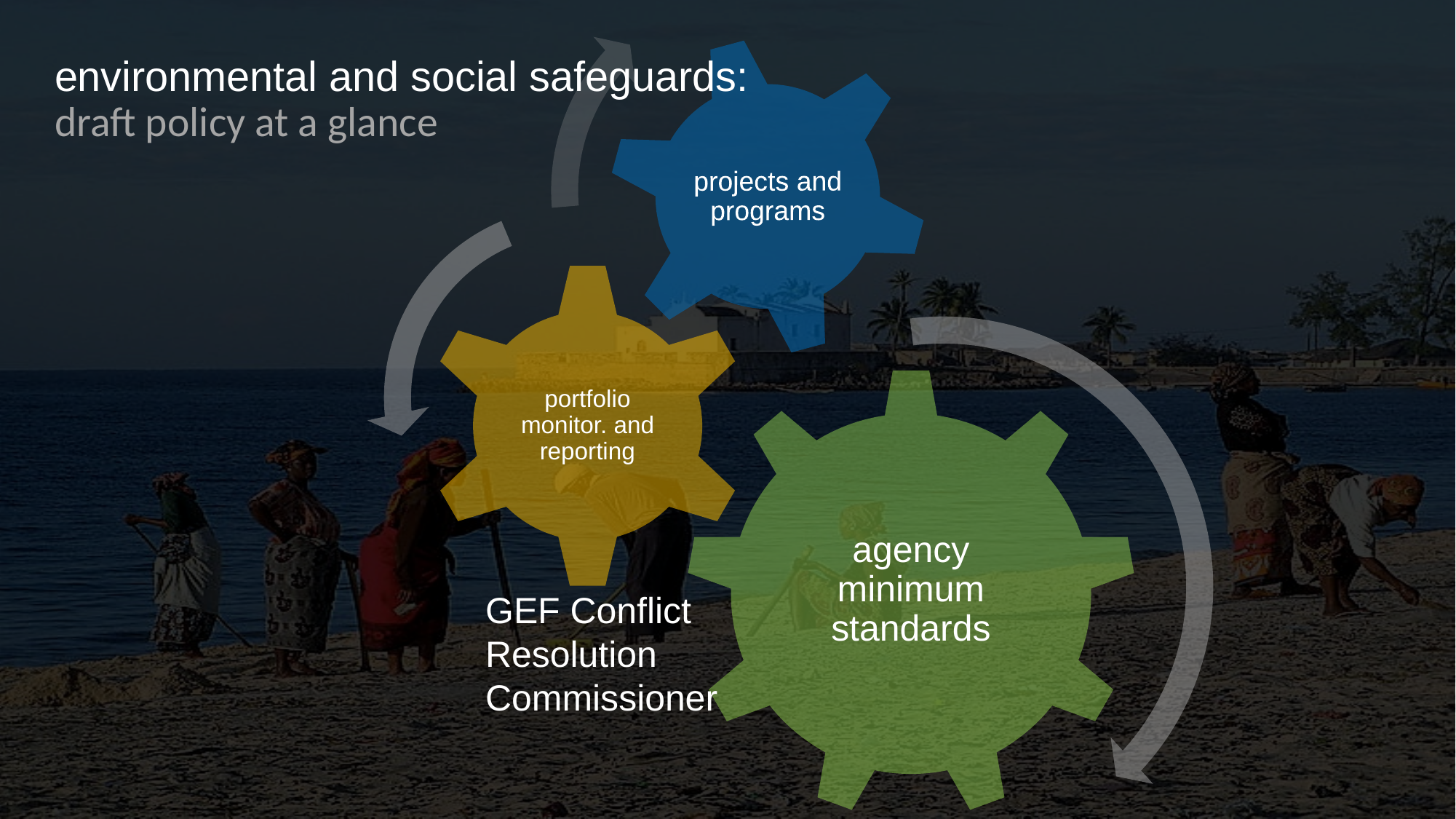

# environmental and social safeguards: draft policy at a glance
agency minimum standards
portfolio monitor. and reporting
projects and programs

GEF Conflict Resolution Commissioner